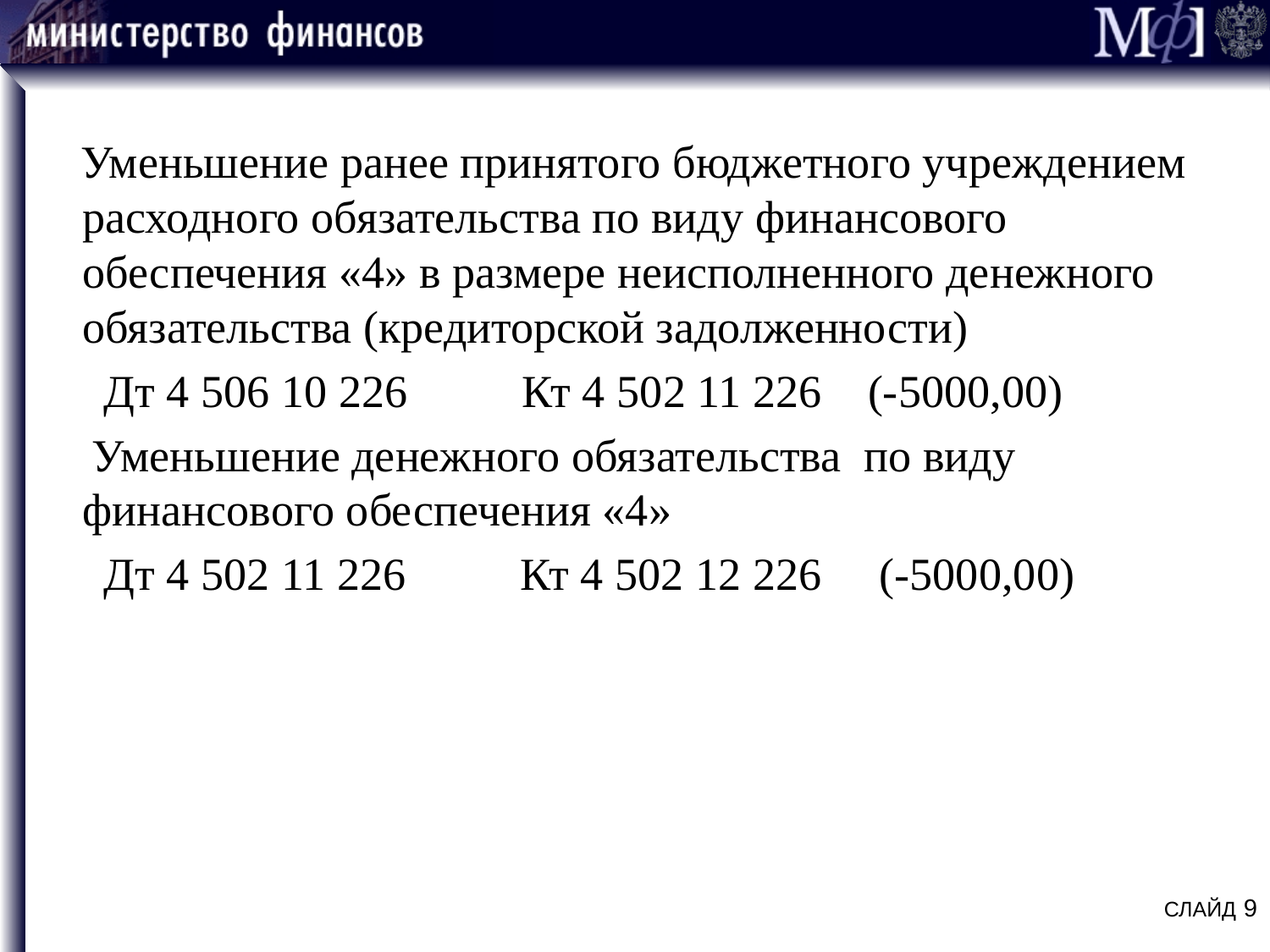

#
    Уменьшение ранее принятого бюджетного учреждением расходного обязательства по виду финансового обеспечения «4» в размере неисполненного денежного обязательства (кредиторской задолженности)
      Дт 4 506 10 226          Кт 4 502 11 226    (-5000,00)
     Уменьшение денежного обязательства  по виду финансового обеспечения «4»
      Дт 4 502 11 226          Кт 4 502 12 226     (-5000,00)

СЛАЙД 9